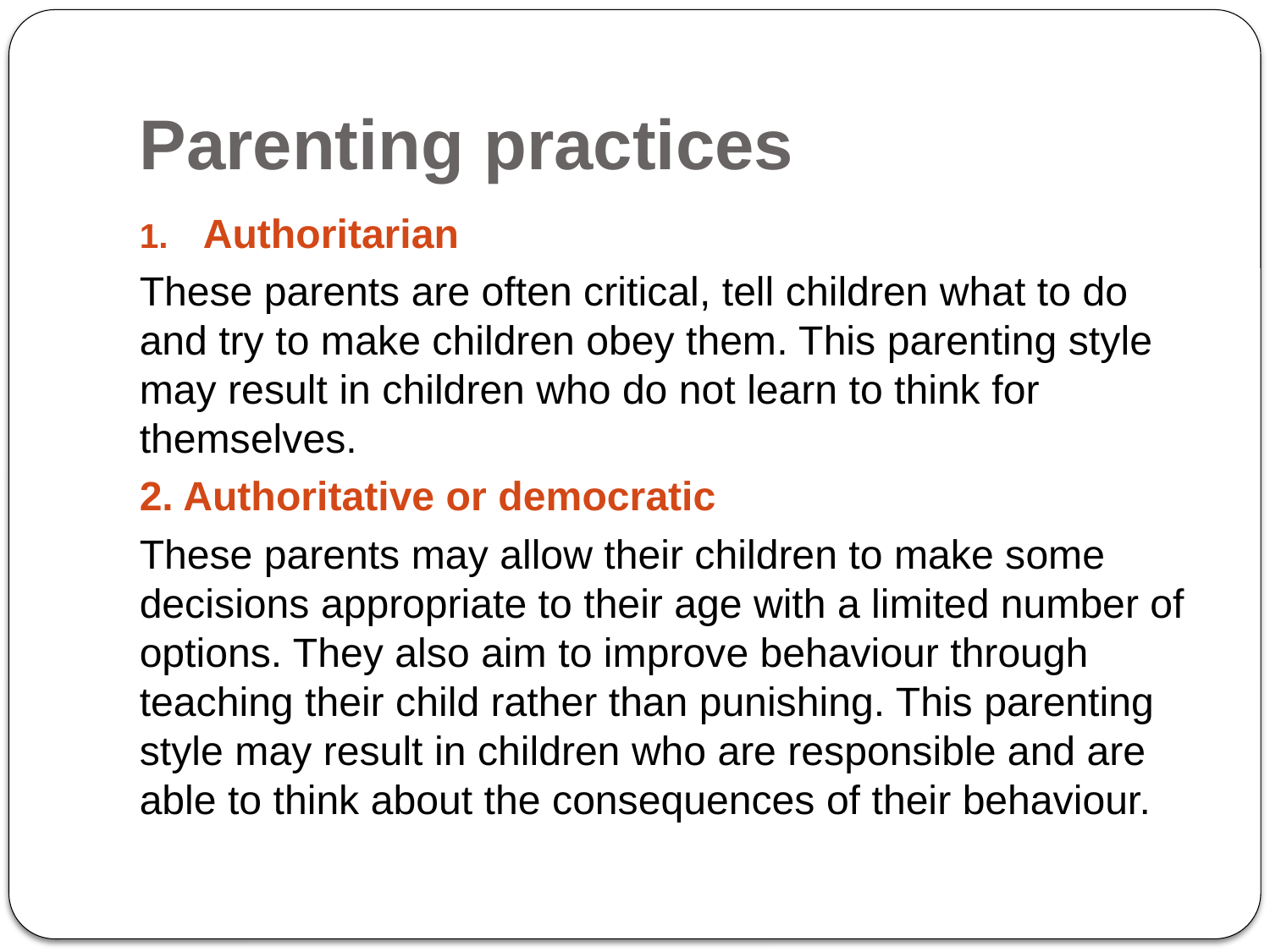

# Parenting practices
Authoritarian
These parents are often critical, tell children what to do and try to make children obey them. This parenting style may result in children who do not learn to think for themselves.
2. Authoritative or democratic
These parents may allow their children to make some decisions appropriate to their age with a limited number of options. They also aim to improve behaviour through teaching their child rather than punishing. This parenting style may result in children who are responsible and are able to think about the consequences of their behaviour.